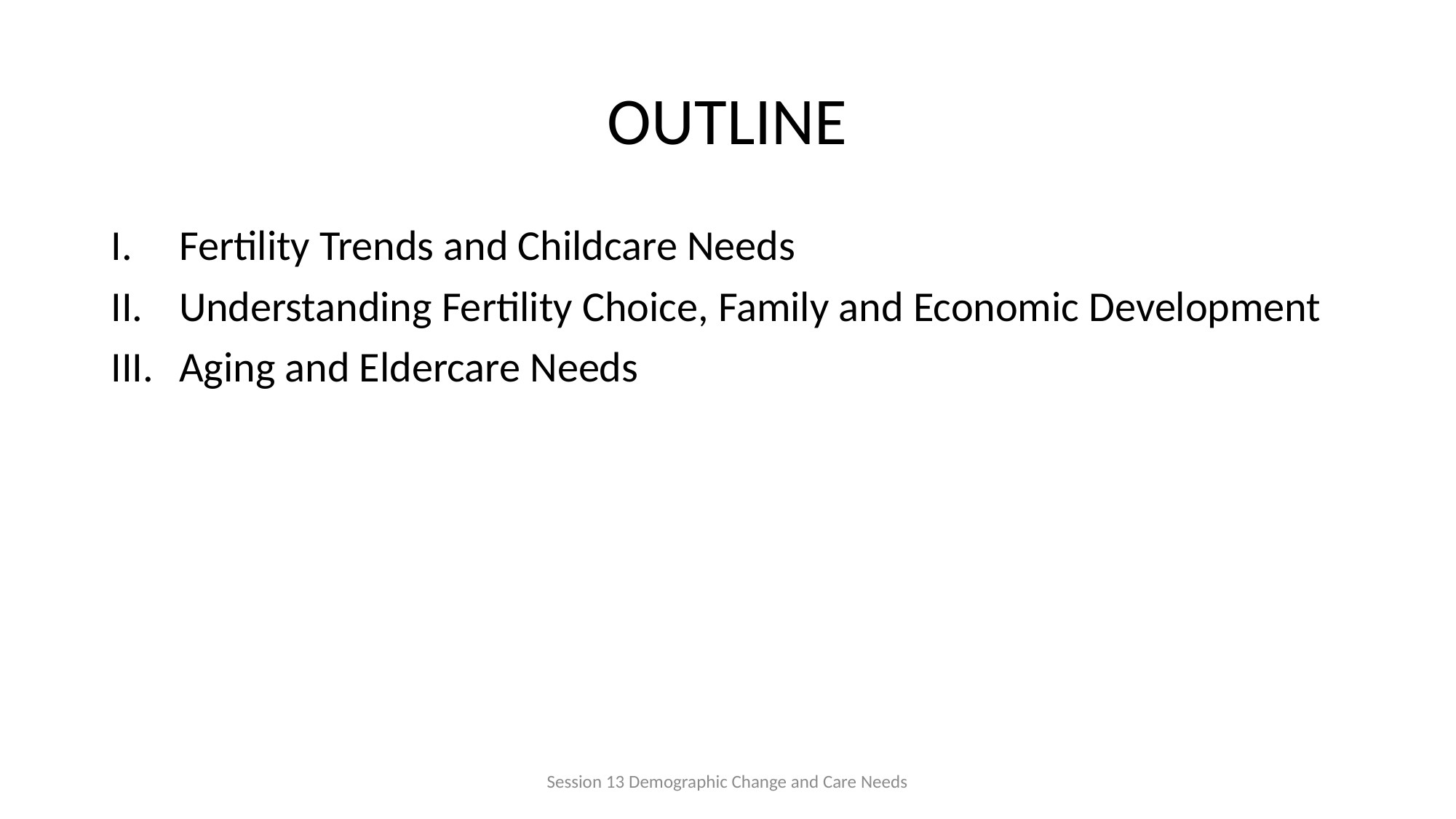

# OUTLINE
Fertility Trends and Childcare Needs
Understanding Fertility Choice, Family and Economic Development
Aging and Eldercare Needs

Session 13 Demographic Change and Care Needs